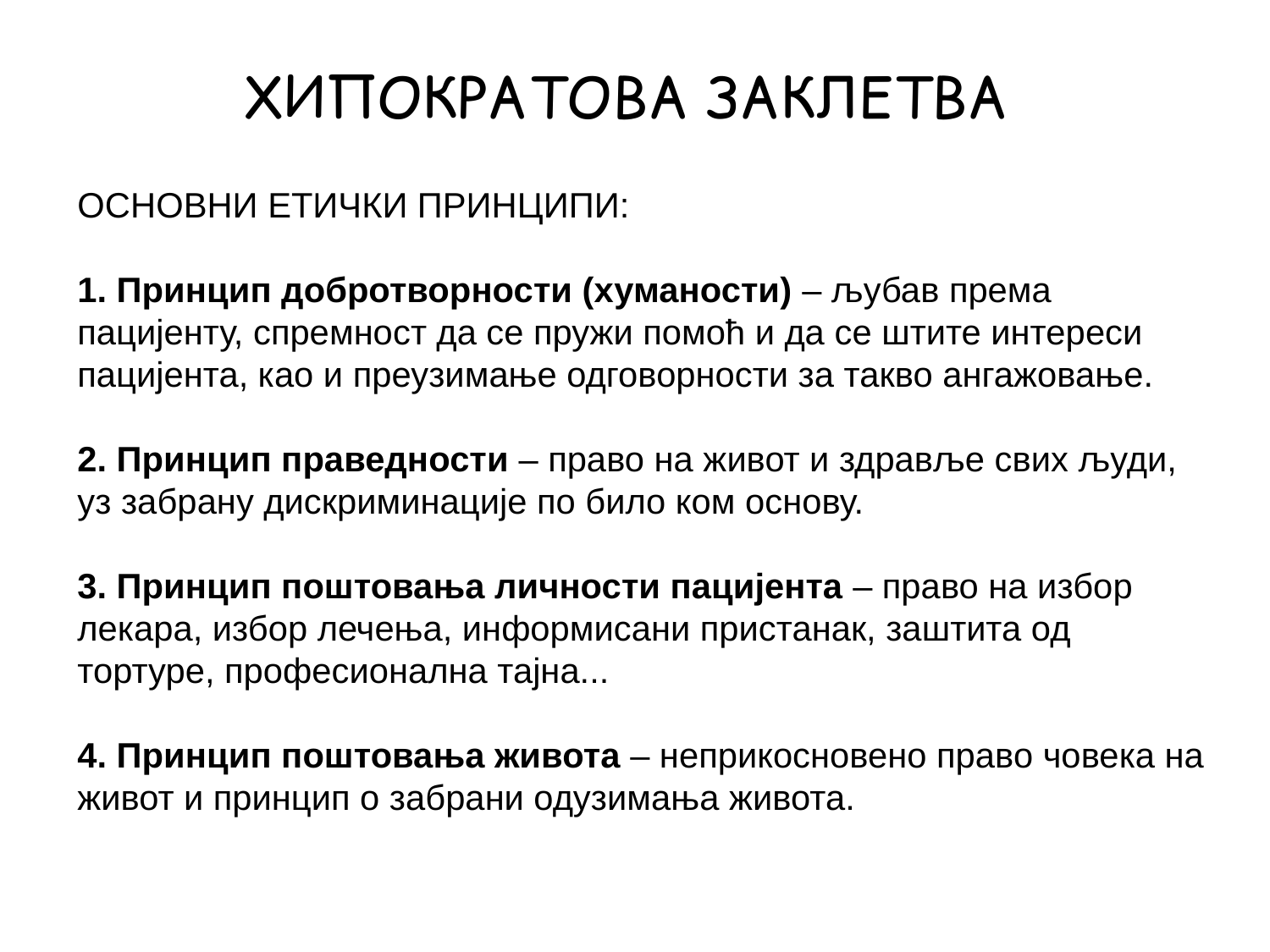

# ХИПОКРАТОВА ЗАКЛЕТВА
ОСНОВНИ ЕТИЧКИ ПРИНЦИПИ:

1. Принцип добротворности (хуманости) – љубав према пацијенту, спремност да се пружи помоћ и да се штите интереси пацијента, као и преузимање одговорности за такво ангажовање.

2. Принцип праведности – право на живот и здравље свих људи, уз забрану дискриминације по било ком основу.

3. Принцип поштовања личности пацијента – право на избор лекара, избор лечења, информисани пристанак, заштита од тортуре, професионална тајна...

4. Принцип поштовања живота – неприкосновено право човека на живот и принцип о забрани одузимања живота.